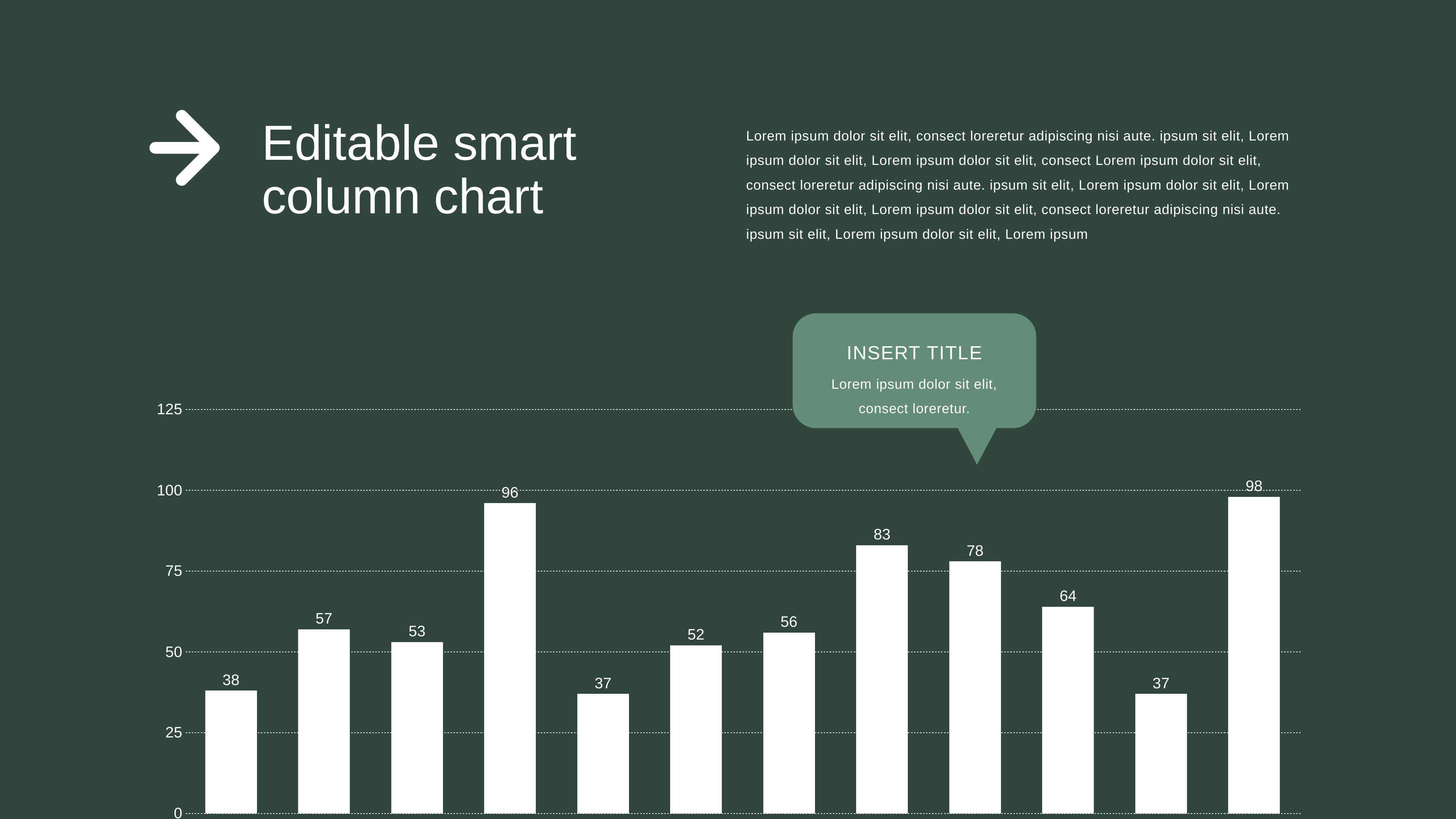

Editable smart column chart
Lorem ipsum dolor sit elit, consect loreretur adipiscing nisi aute. ipsum sit elit, Lorem ipsum dolor sit elit, Lorem ipsum dolor sit elit, consect Lorem ipsum dolor sit elit, consect loreretur adipiscing nisi aute. ipsum sit elit, Lorem ipsum dolor sit elit, Lorem ipsum dolor sit elit, Lorem ipsum dolor sit elit, consect loreretur adipiscing nisi aute. ipsum sit elit, Lorem ipsum dolor sit elit, Lorem ipsum

INSERT TITLE
Lorem ipsum dolor sit elit, consect loreretur.

### Chart

| Category | Region 1 |
|---|---|
| Jan | 38.0 |
| Feb | 57.0 |
| Mar | 53.0 |
| Apr | 96.0 |
| May | 37.0 |
| Jun | 52.0 |
| Jul | 56.0 |
| Aug | 83.0 |
| Sep | 78.0 |
| Oct | 64.0 |
| Nov | 37.0 |
| Dec | 98.0 |
Jan
Feb
Mar
Apr
May
Jun
Jul
Aug
Sep
Oct
Nov
Dec